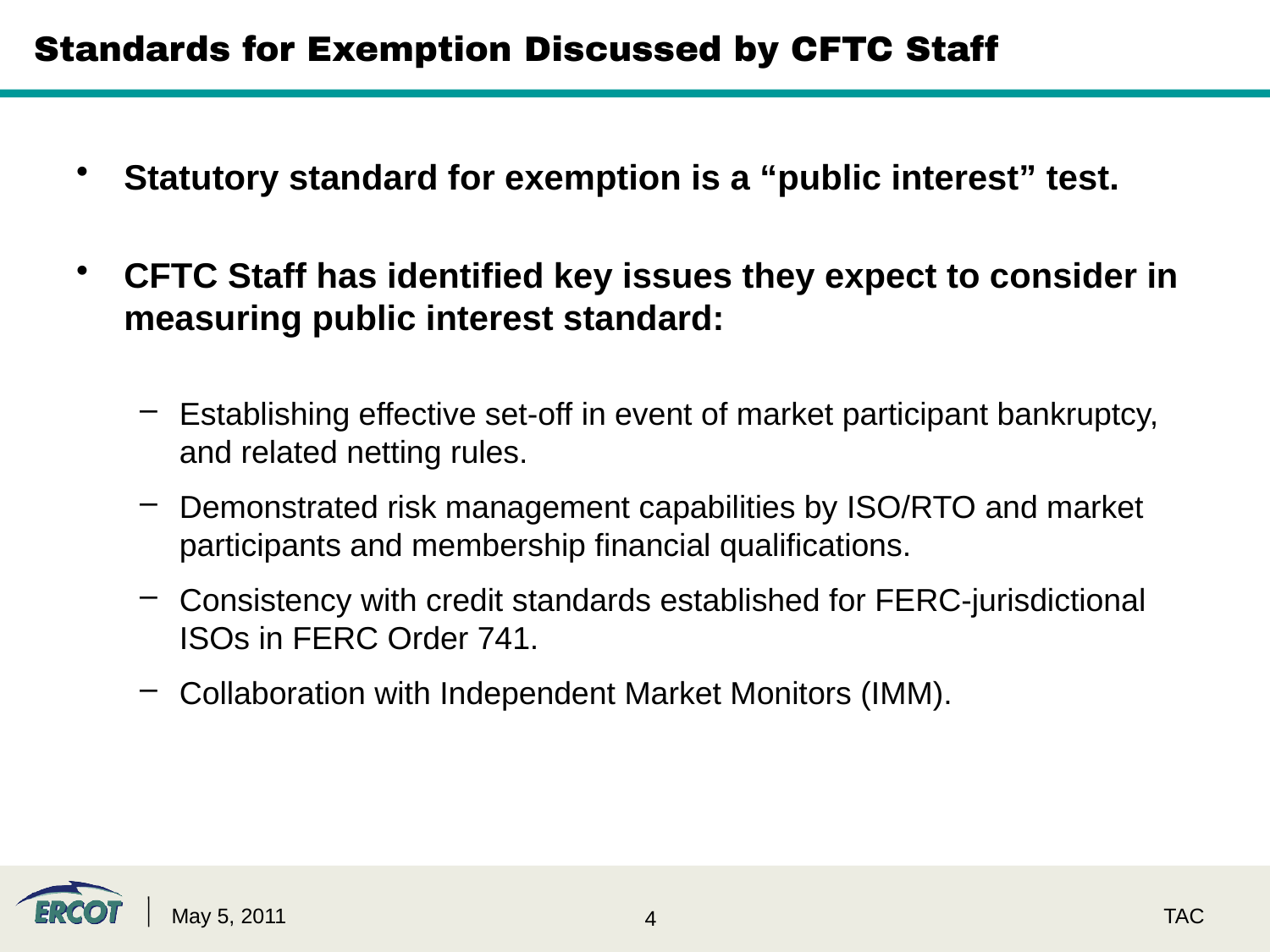

# Standards for Exemption Discussed by CFTC Staff
Statutory standard for exemption is a “public interest” test.

CFTC Staff has identified key issues they expect to consider in measuring public interest standard:

Establishing effective set-off in event of market participant bankruptcy, and related netting rules.
Demonstrated risk management capabilities by ISO/RTO and market participants and membership financial qualifications.
Consistency with credit standards established for FERC-jurisdictional ISOs in FERC Order 741.
Collaboration with Independent Market Monitors (IMM).

May 5, 2011
TAC